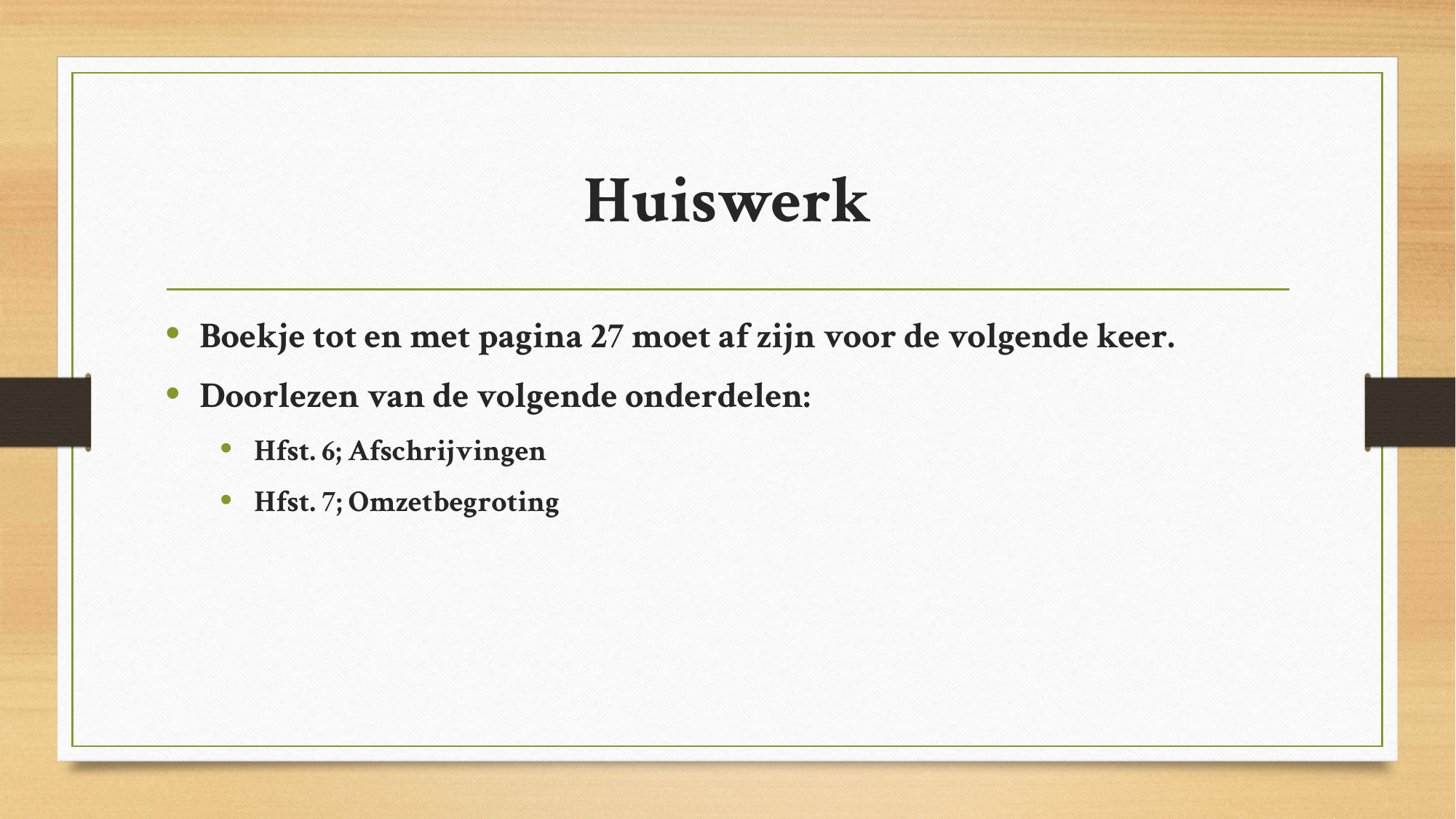

# Huiswerk
Boekje tot en met pagina 27 moet af zijn voor de volgende keer.
Doorlezen van de volgende onderdelen:
Hfst. 6; Afschrijvingen
Hfst. 7; Omzetbegroting